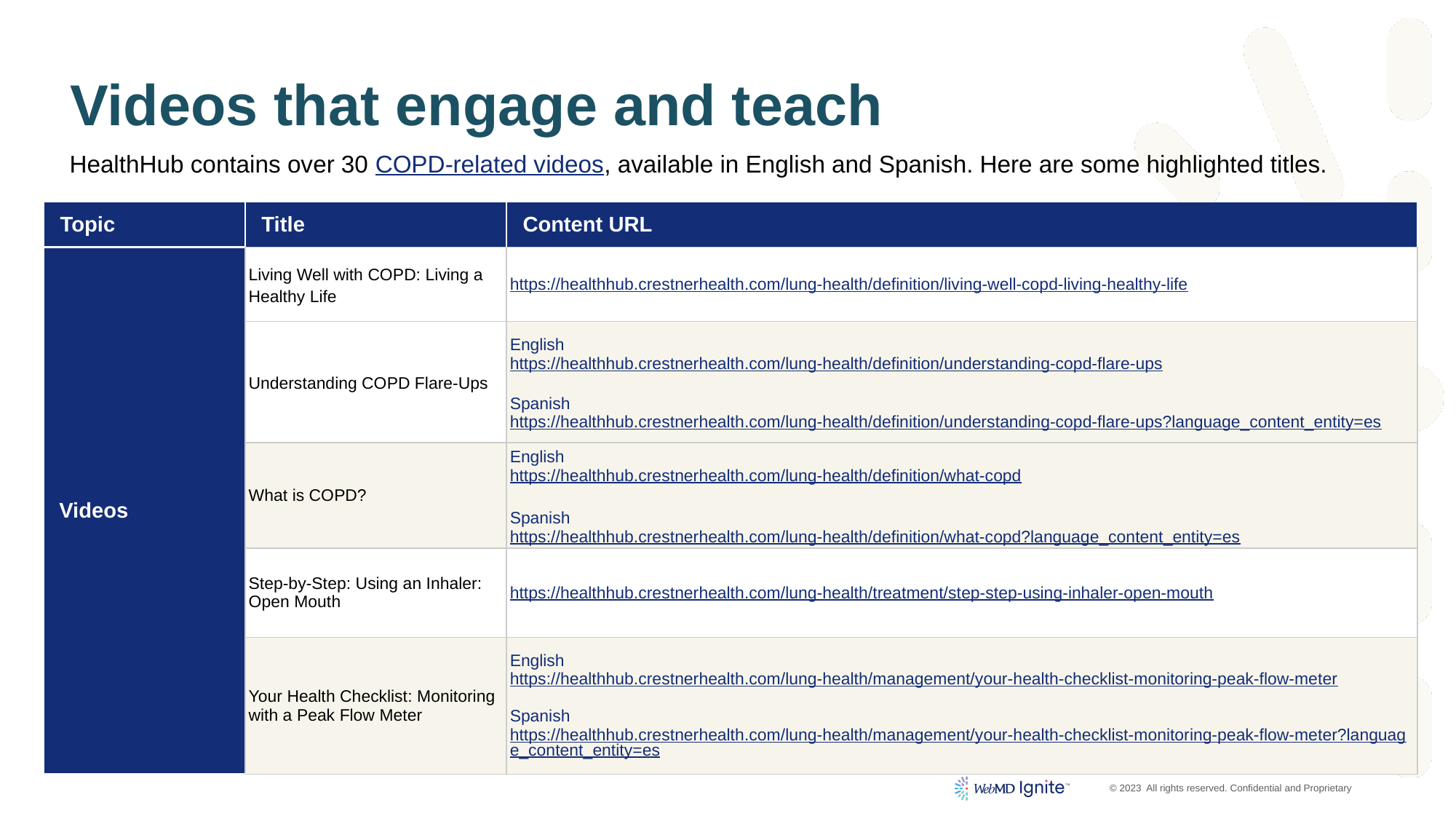

Videos that engage and teach
HealthHub contains over 30 COPD-related videos, available in English and Spanish. Here are some highlighted titles.
| Topic | Title | Content URL |
| --- | --- | --- |
| Videos | Living Well with COPD: Living a Healthy Life | https://healthhub.crestnerhealth.com/lung-health/definition/living-well-copd-living-healthy-life |
|  | Understanding COPD Flare-Ups | English https://healthhub.crestnerhealth.com/lung-health/definition/understanding-copd-flare-ups Spanish https://healthhub.crestnerhealth.com/lung-health/definition/understanding-copd-flare-ups?language\_content\_entity=es |
|  | What is COPD? | English https://healthhub.crestnerhealth.com/lung-health/definition/what-copd Spanish https://healthhub.crestnerhealth.com/lung-health/definition/what-copd?language\_content\_entity=es |
|  | Step-by-Step: Using an Inhaler: Open Mouth | https://healthhub.crestnerhealth.com/lung-health/treatment/step-step-using-inhaler-open-mouth |
|  | Your Health Checklist: Monitoring with a Peak Flow Meter | English https://healthhub.crestnerhealth.com/lung-health/management/your-health-checklist-monitoring-peak-flow-meter Spanish https://healthhub.crestnerhealth.com/lung-health/management/your-health-checklist-monitoring-peak-flow-meter?language\_content\_entity=es |